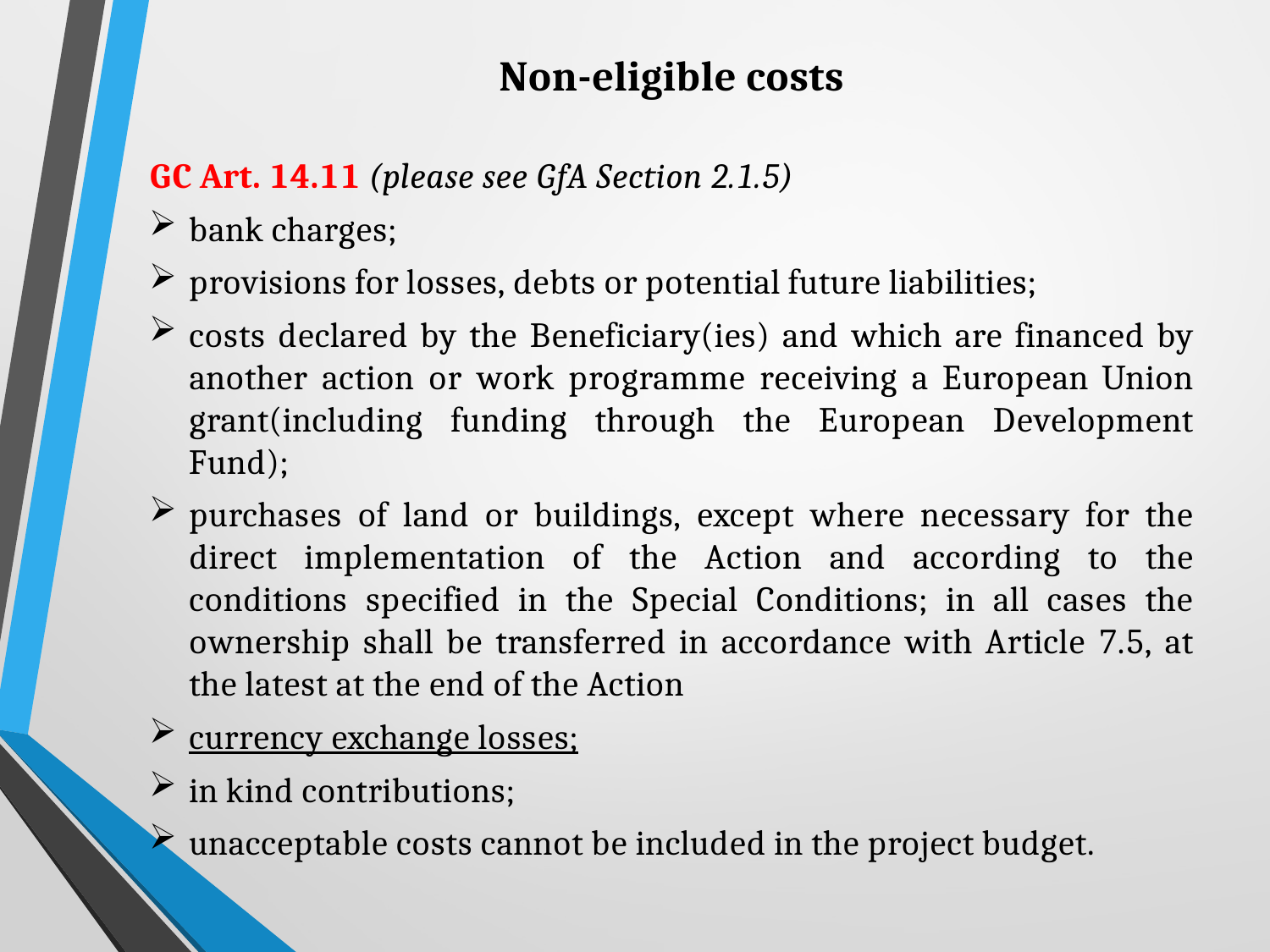

# Non-eligible costs
GC Art. 14.11 (please see GfA Section 2.1.5)
bank charges;
provisions for losses, debts or potential future liabilities;
costs declared by the Beneficiary(ies) and which are financed by another action or work programme receiving a European Union grant(including funding through the European Development Fund);
purchases of land or buildings, except where necessary for the direct implementation of the Action and according to the conditions specified in the Special Conditions; in all cases the ownership shall be transferred in accordance with Article 7.5, at the latest at the end of the Action
currency exchange losses;
in kind contributions;
unacceptable costs cannot be included in the project budget.